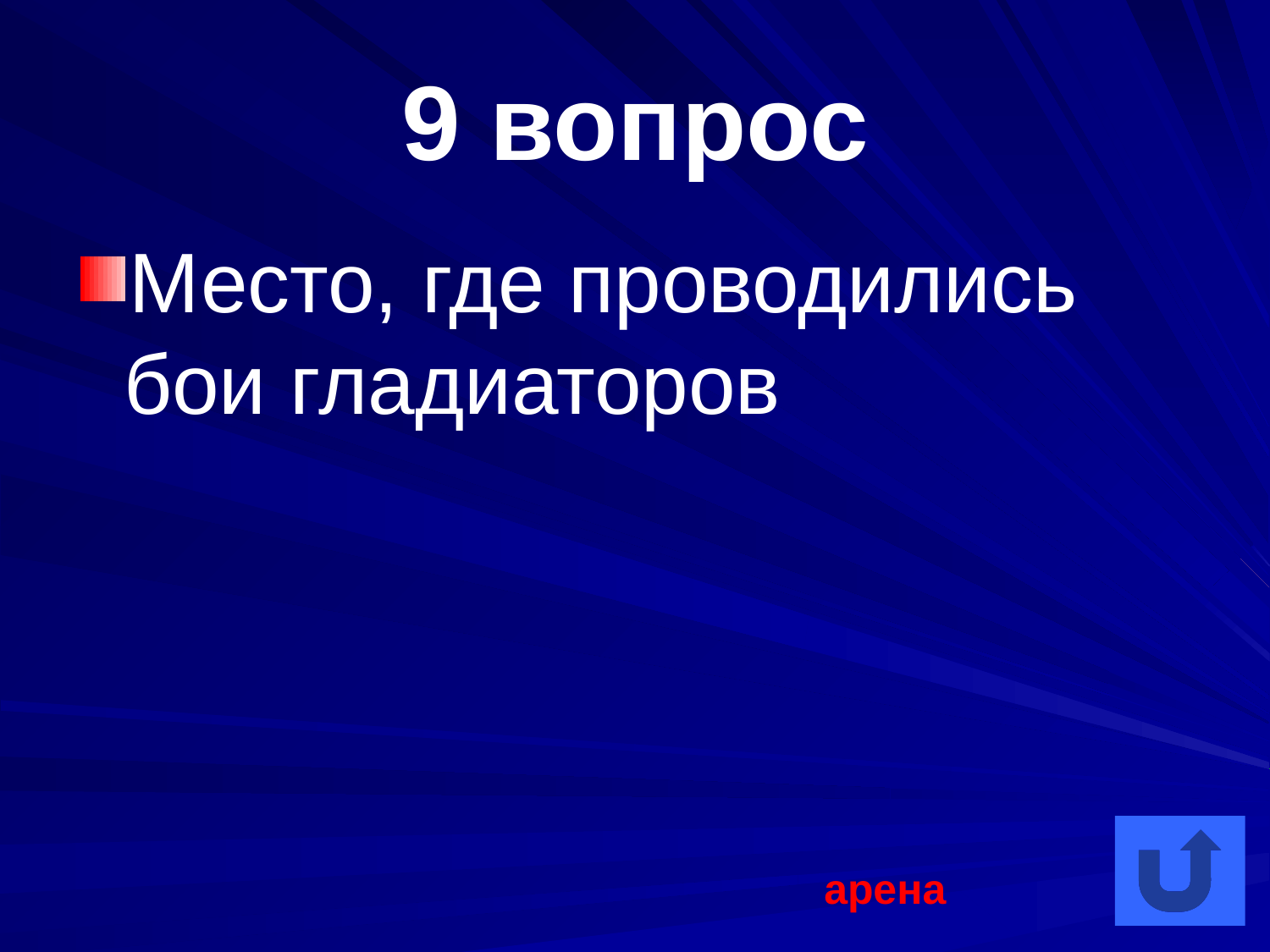

# 9 вопрос
Место, где проводились бои гладиаторов

арена